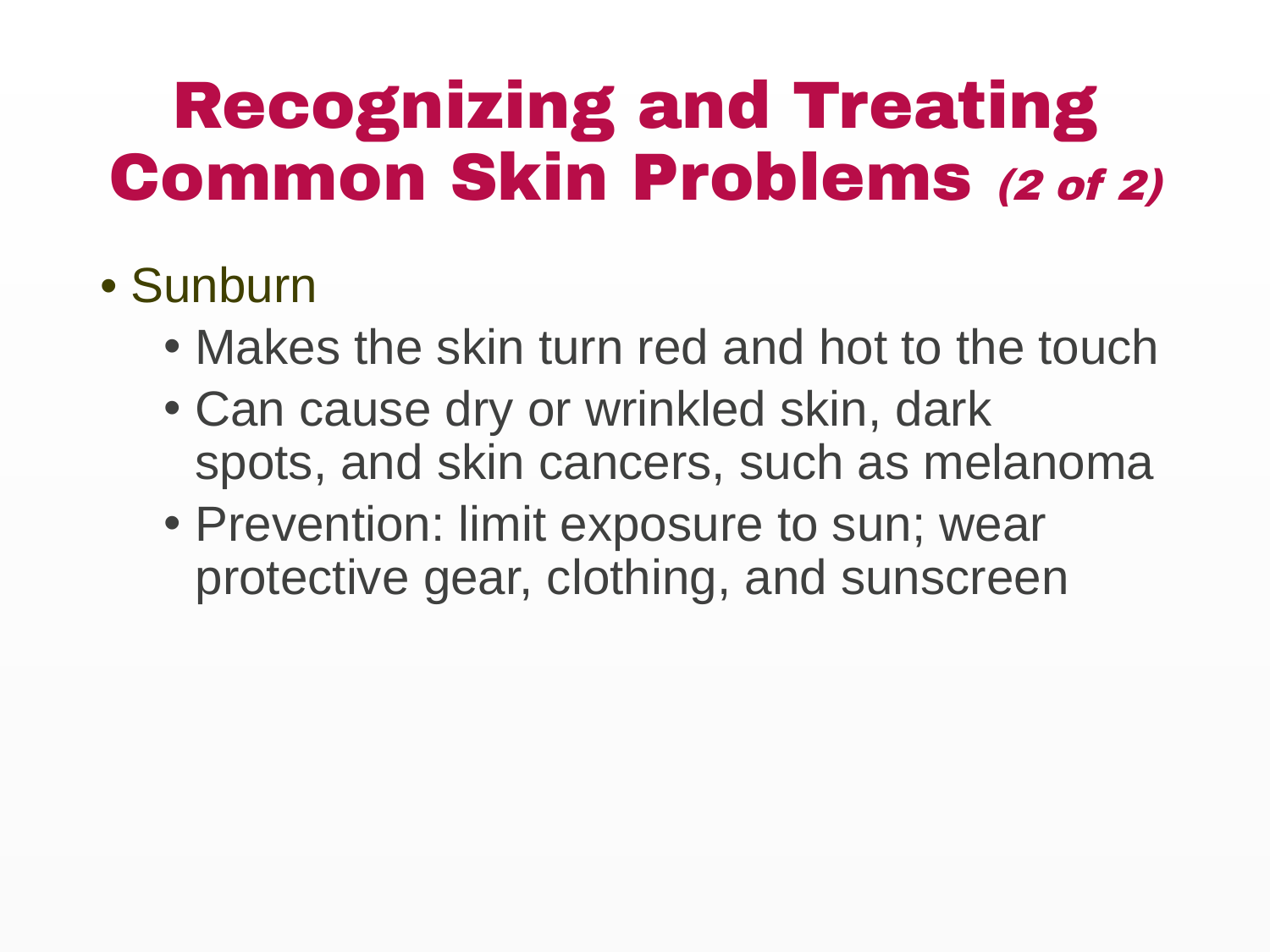

# Recognizing and Treating Common Skin Problems (2 of 2)
• Sunburn
Makes the skin turn red and hot to the touch
Can cause dry or wrinkled skin, dark spots, and skin cancers, such as melanoma
Prevention: limit exposure to sun; wear protective gear, clothing, and sunscreen